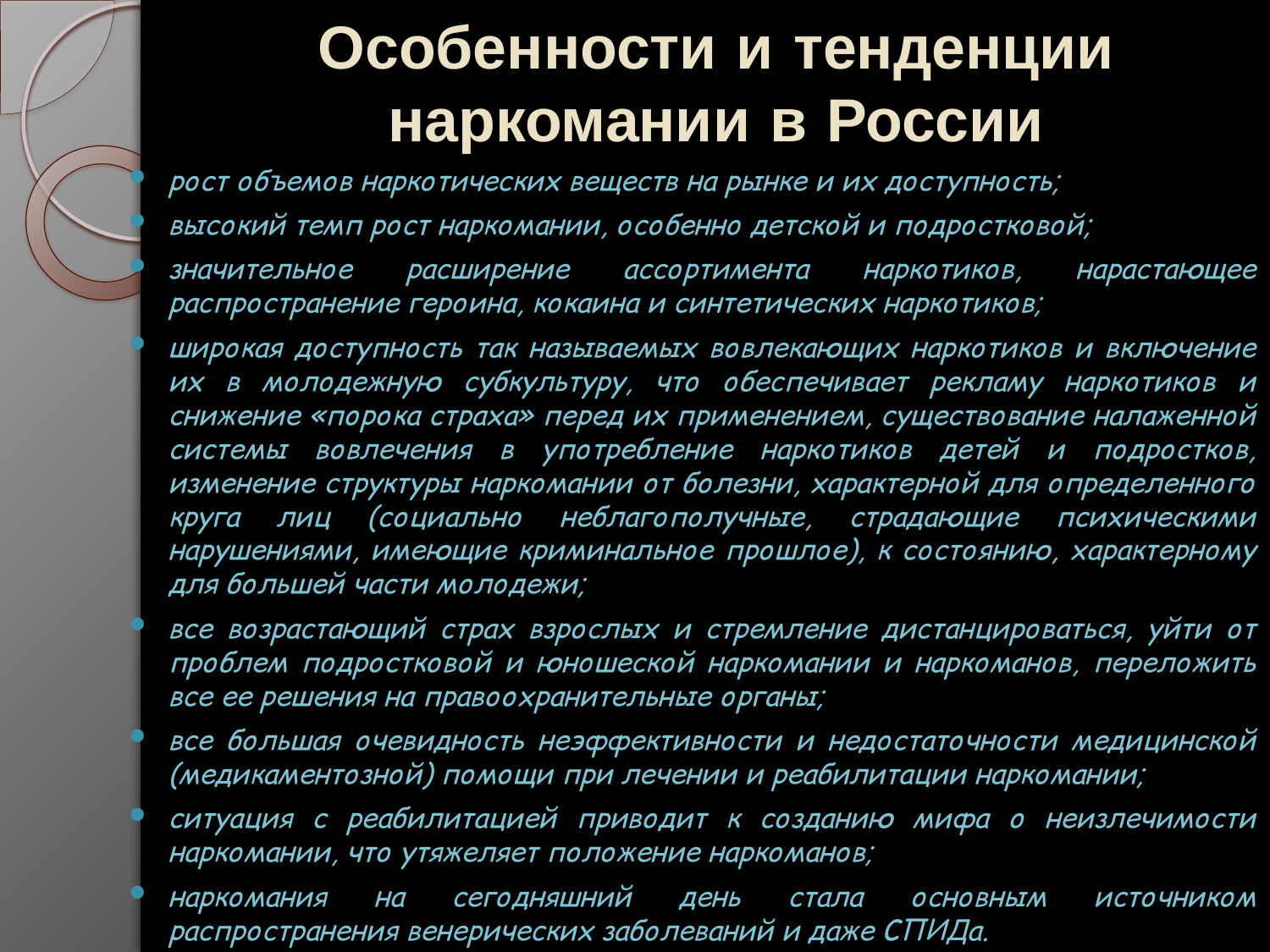

# Особенности и тенденции наркомании в России
рост объемов наркотических веществ на рынке и их доступность;
высокий темп рост наркомании, особенно детской и подростковой;
значительное расширение ассортимента наркотиков, нарастающее распространение героина, кокаина и синтетических наркотиков;
широкая доступность так называемых вовлекающих наркотиков и включение их в молодежную субкультуру, что обеспечивает рекламу наркотиков и снижение «порока страха» перед их применением, существование налаженной системы вовлечения в употребление наркотиков детей и подростков, изменение структуры наркомании от болезни, характерной для определенного круга лиц (социально неблагополучные, страдающие психическими нарушениями, имеющие криминальное прошлое), к состоянию, характерному для большей части молодежи;
все возрастающий страх взрослых и стремление дистанцироваться, уйти от проблем подростковой и юношеской наркомании и наркоманов, переложить все ее решения на правоохранительные органы;
все большая очевидность неэффективности и недостаточности медицинской (медикаментозной) помощи при лечении и реабилитации наркомании;
ситуация с реабилитацией приводит к созданию мифа о неизлечимости наркомании, что утяжеляет положение наркоманов;
наркомания на сегодняшний день стала основным источником распространения венерических заболеваний и даже СПИДа.